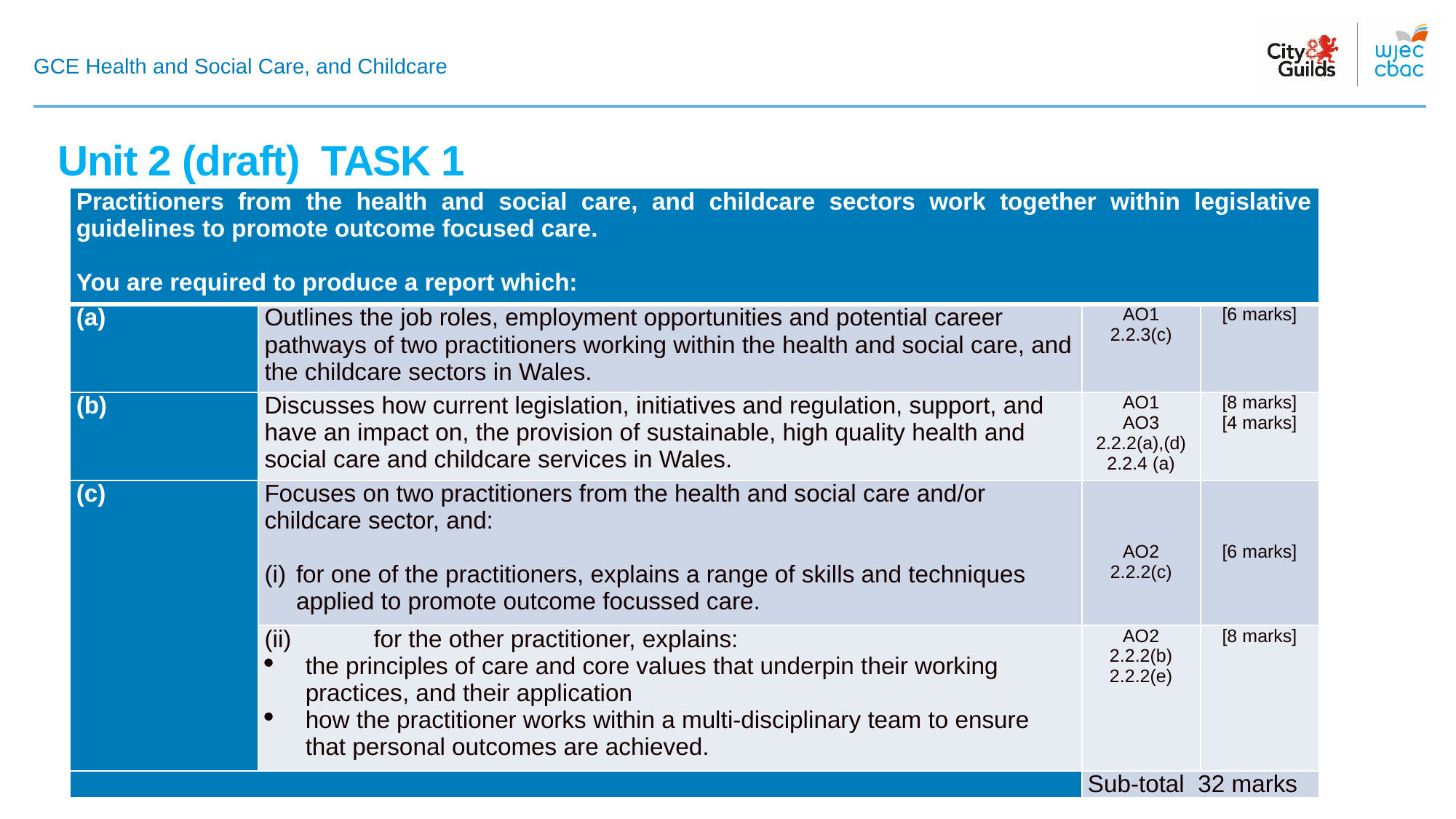

# GCE Health and Social Care, and Childcare

Unit 2 (draft)  TASK 1

| Practitioners from the health and social care, and childcare sectors work together within legislative guidelines to promote outcome focused care.   You are required to produce a report which: |  |  |  |
| --- | --- | --- | --- |
| (a) | Outlines the job roles, employment opportunities and potential career pathways of two practitioners working within the health and social care, and the childcare sectors in Wales. | AO1 2.2.3(c) | [6 marks] |
| (b) | Discusses how current legislation, initiatives and regulation, support, and have an impact on, the provision of sustainable, high quality health and social care and childcare services in Wales. | AO1 AO3 2.2.2(a),(d) 2.2.4 (a) | [8 marks] [4 marks] |
| (c) | Focuses on two practitioners from the health and social care and/or childcare sector, and:   (i) for one of the practitioners, explains a range of skills and techniques applied to promote outcome focussed care. | AO2 2.2.2(c) | [6 marks] |
|  | (ii) for the other practitioner, explains: the principles of care and core values that underpin their working practices, and their application how the practitioner works within a multi-disciplinary team to ensure that personal outcomes are achieved. | AO2 2.2.2(b) 2.2.2(e) | [8 marks] |
|  |  | Sub-total 32 marks |  |